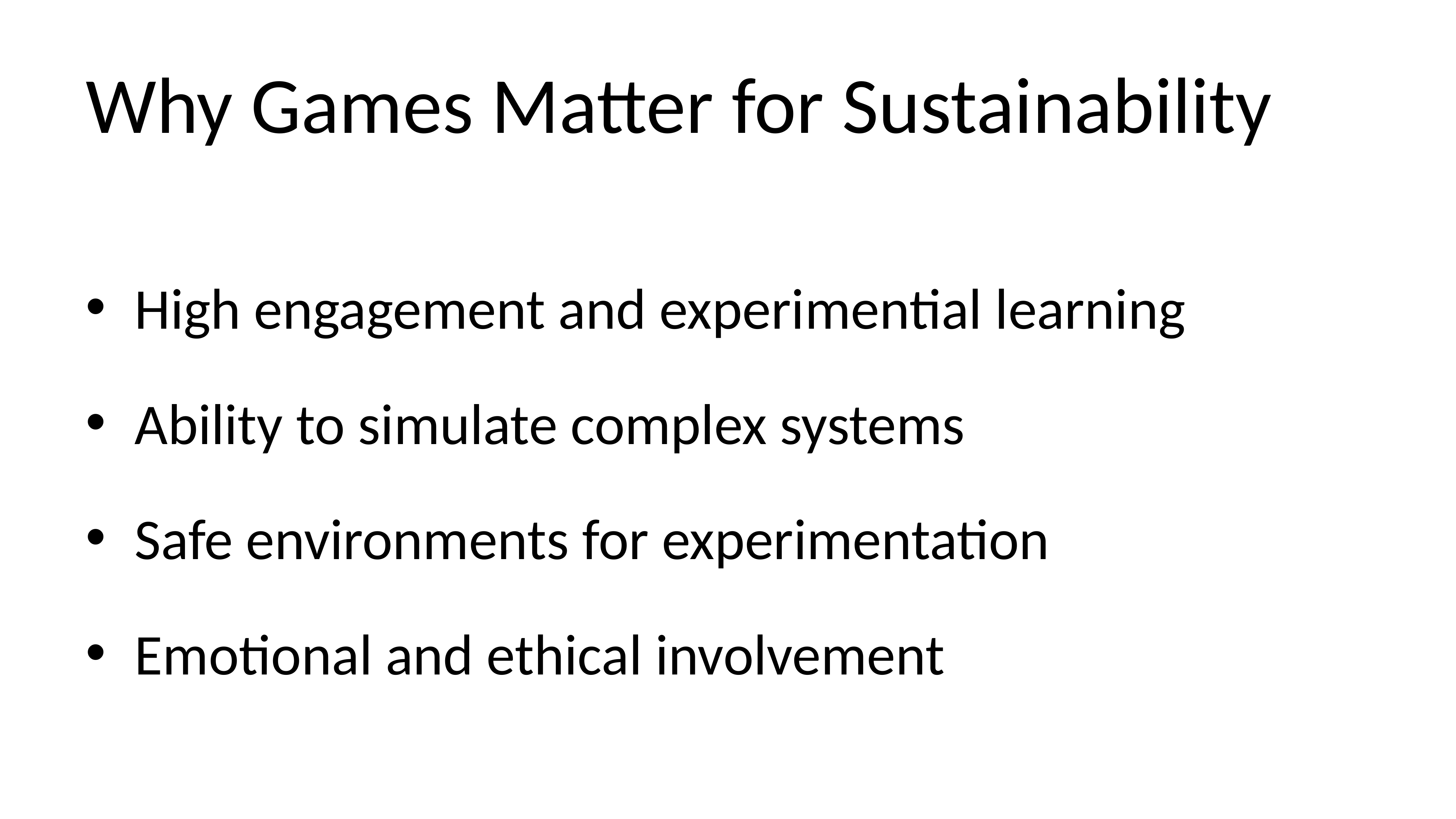

# Why Games Matter for Sustainability
High engagement and experimential learning
Ability to simulate complex systems
Safe environments for experimentation
Emotional and ethical involvement